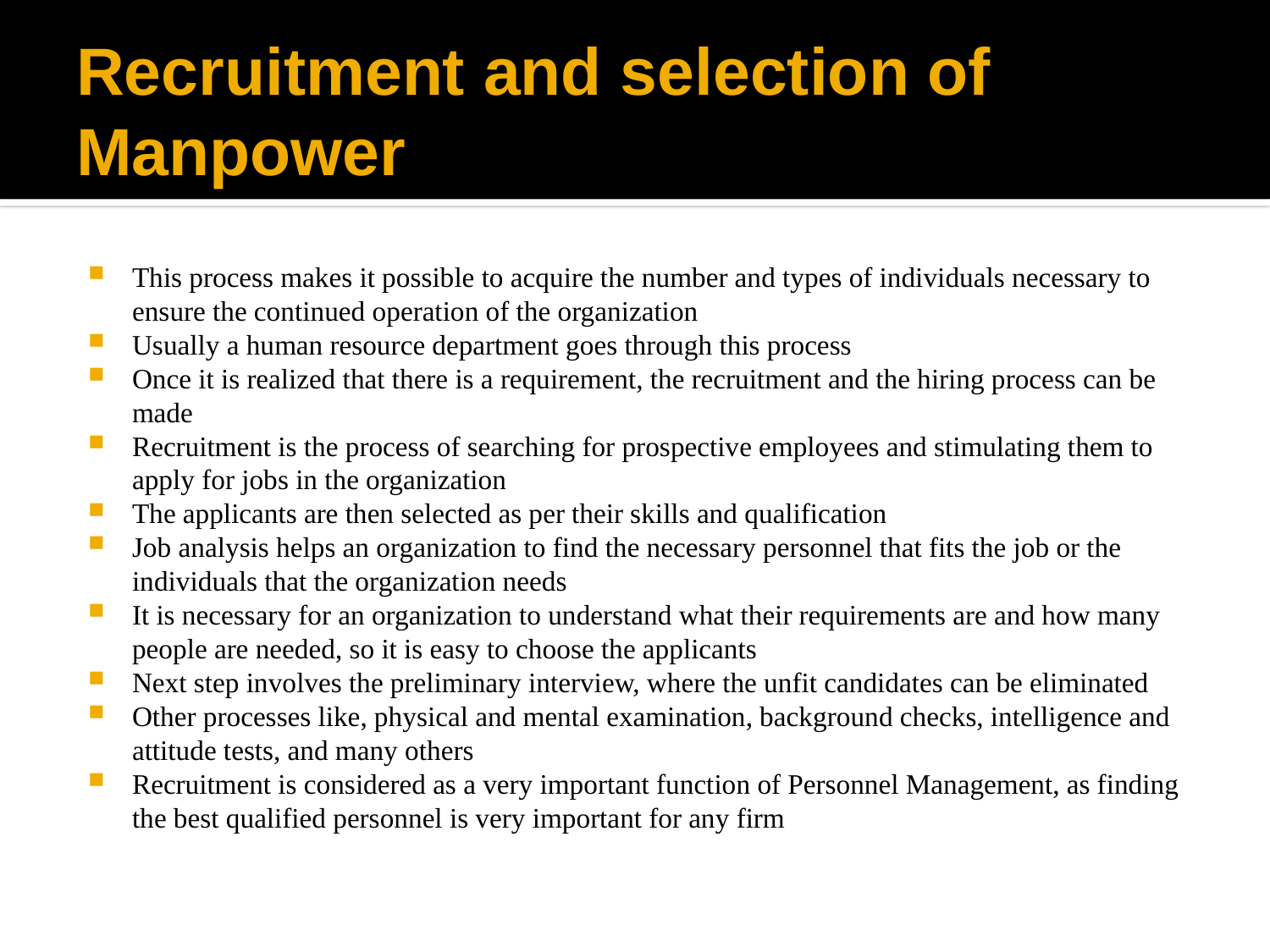

# Recruitment and selection of Manpower
This process makes it possible to acquire the number and types of individuals necessary to ensure the continued operation of the organization
Usually a human resource department goes through this process
Once it is realized that there is a requirement, the recruitment and the hiring process can be made
Recruitment is the process of searching for prospective employees and stimulating them to apply for jobs in the organization
The applicants are then selected as per their skills and qualification
Job analysis helps an organization to find the necessary personnel that fits the job or the individuals that the organization needs
It is necessary for an organization to understand what their requirements are and how many people are needed, so it is easy to choose the applicants
Next step involves the preliminary interview, where the unfit candidates can be eliminated
Other processes like, physical and mental examination, background checks, intelligence and attitude tests, and many others
Recruitment is considered as a very important function of Personnel Management, as finding the best qualified personnel is very important for any firm